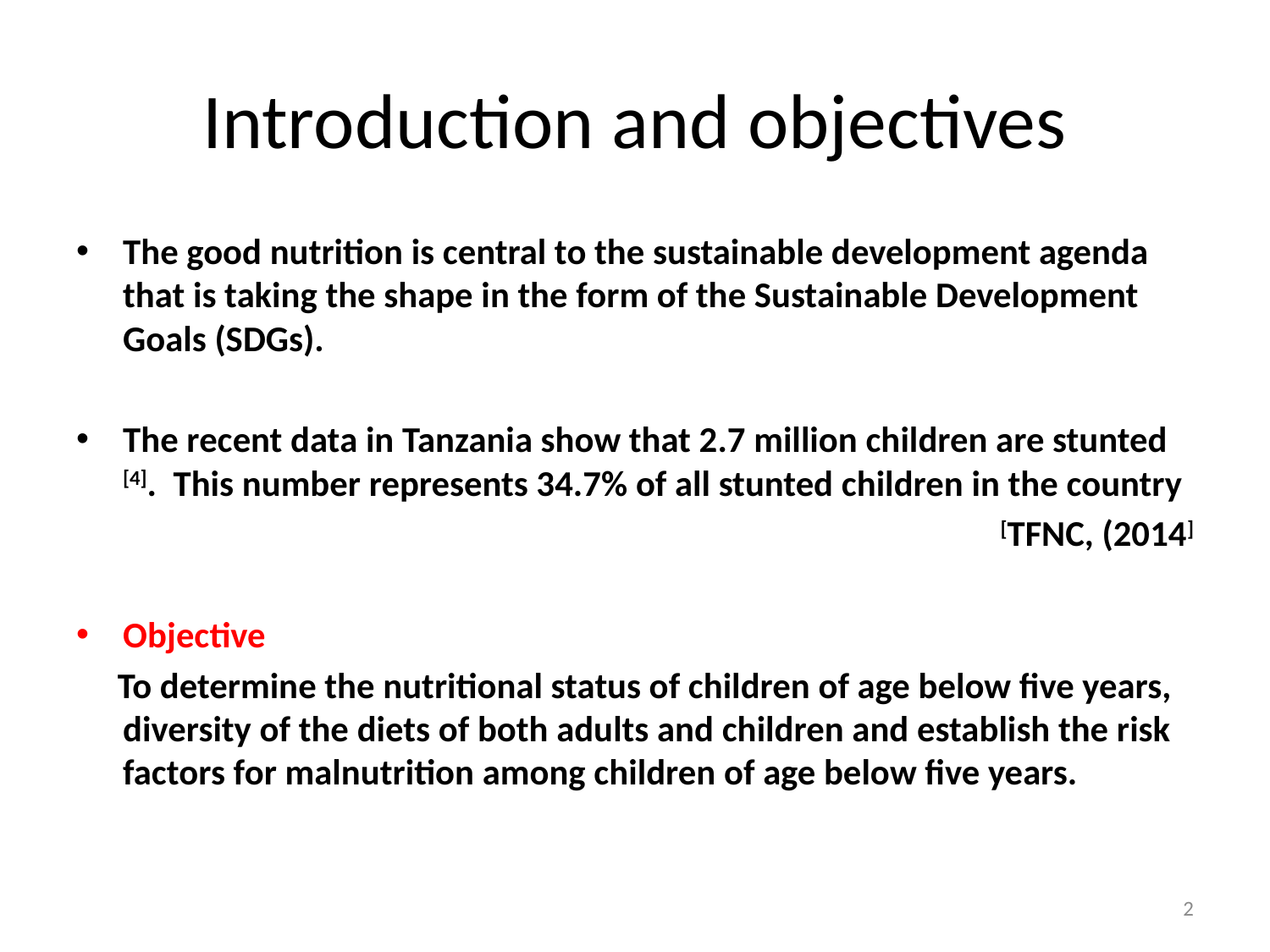

# Introduction and objectives
The good nutrition is central to the sustainable development agenda that is taking the shape in the form of the Sustainable Development Goals (SDGs).

The recent data in Tanzania show that 2.7 million children are stunted [4].  This number represents 34.7% of all stunted children in the country
[TFNC, (2014]

Objective
     To determine the nutritional status of children of age below five years, diversity of the diets of both adults and children and establish the risk factors for malnutrition among children of age below five years.

2